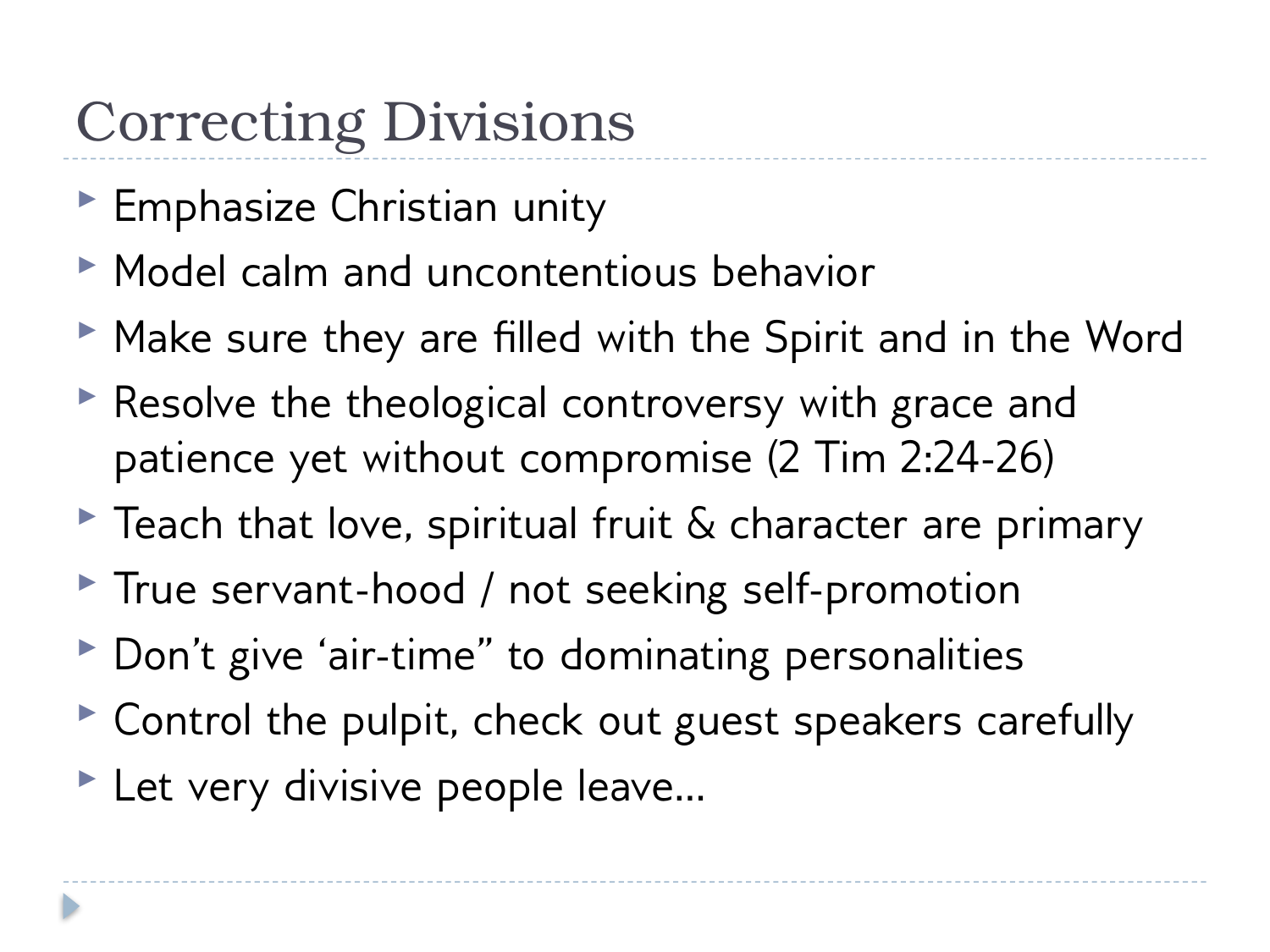

# Correcting Divisions
Emphasize Christian unity
Model calm and uncontentious behavior
Make sure they are filled with the Spirit and in the Word
Resolve the theological controversy with grace and patience yet without compromise (2 Tim 2:24-26)
Teach that love, spiritual fruit & character are primary
True servant-hood / not seeking self-promotion
Don’t give ‘air-time” to dominating personalities
Control the pulpit, check out guest speakers carefully
Let very divisive people leave…